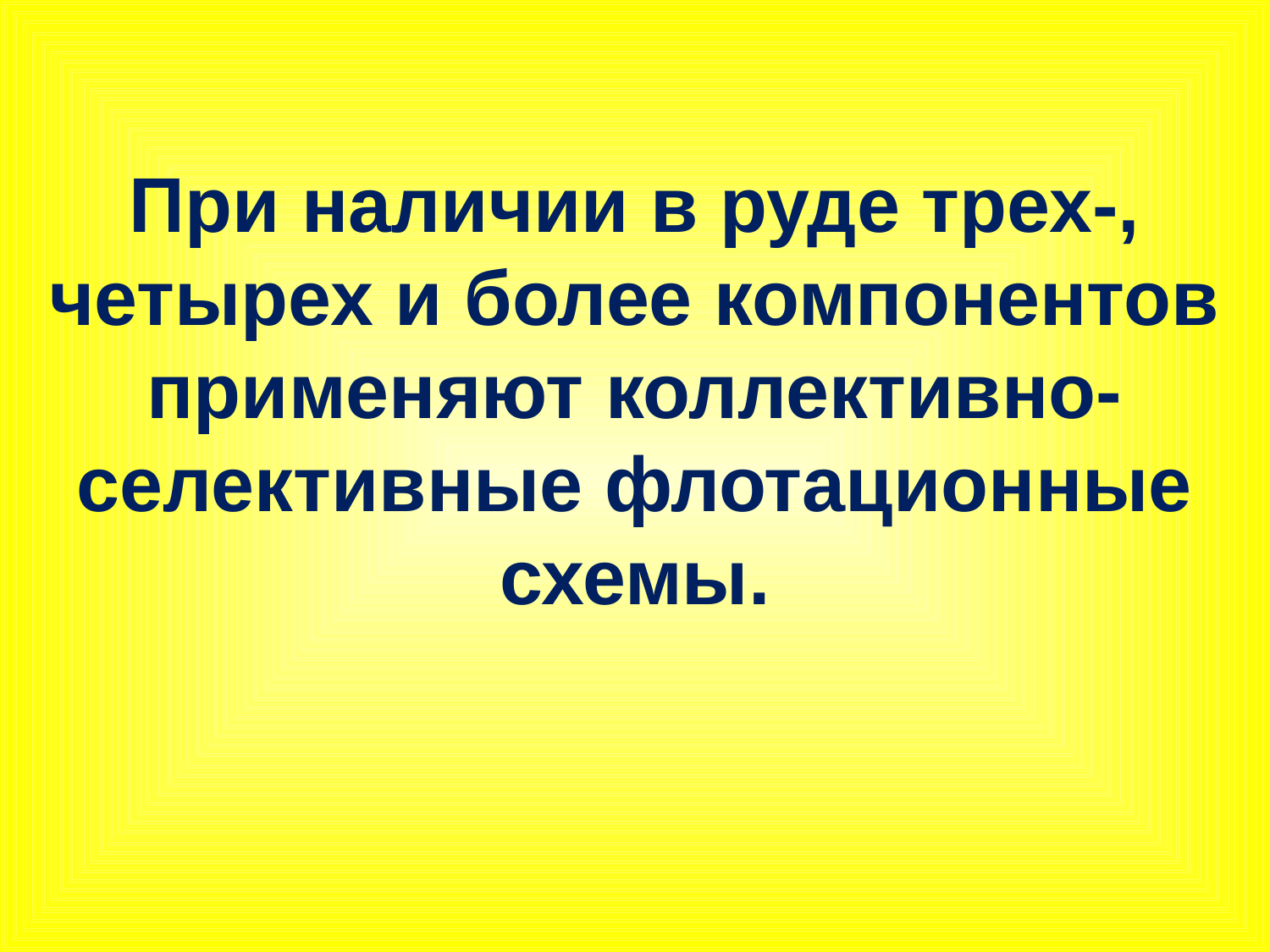

При наличии в руде трех-, четырех и более компонентов применяют коллективно-селективные флотационные схемы.